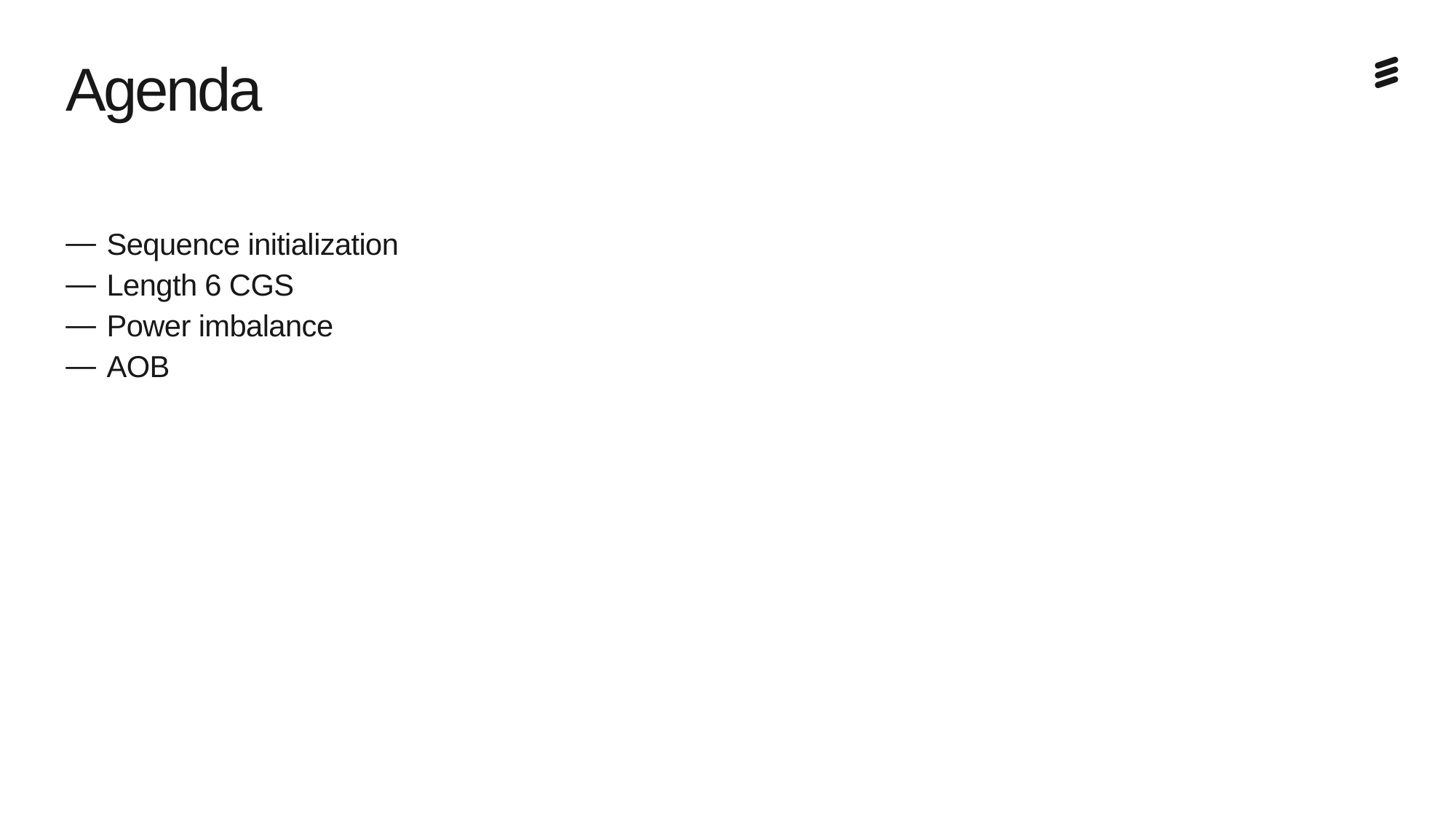

# Agenda
Sequence initialization
Length 6 CGS
Power imbalance
AOB